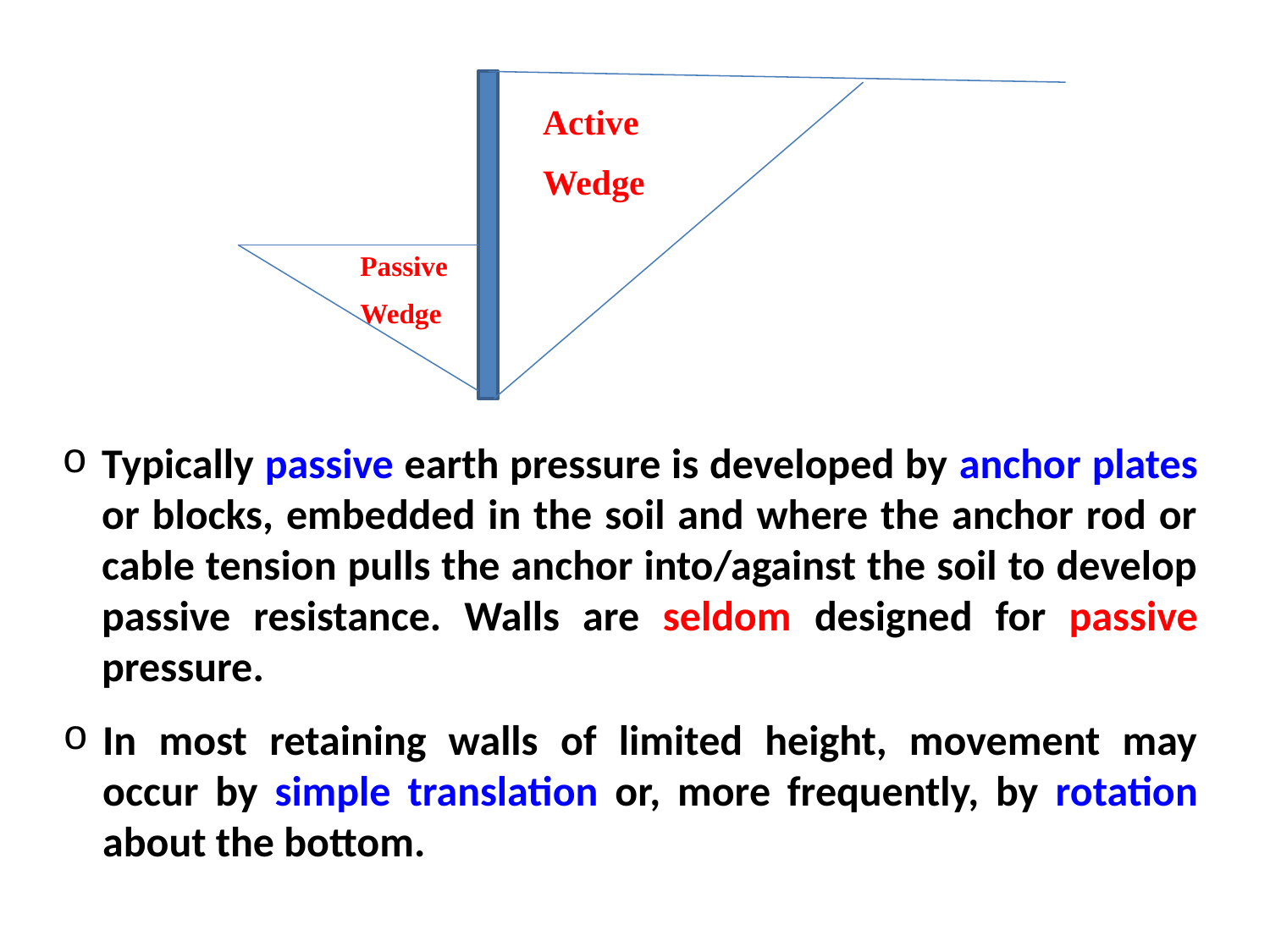

Active
Wedge
Passive
Wedge
Typically passive earth pressure is developed by anchor plates or blocks, embedded in the soil and where the anchor rod or cable tension pulls the anchor into/against the soil to develop passive resistance. Walls are seldom designed for passive pressure.
In most retaining walls of limited height, movement may occur by simple translation or, more frequently, by rotation about the bottom.